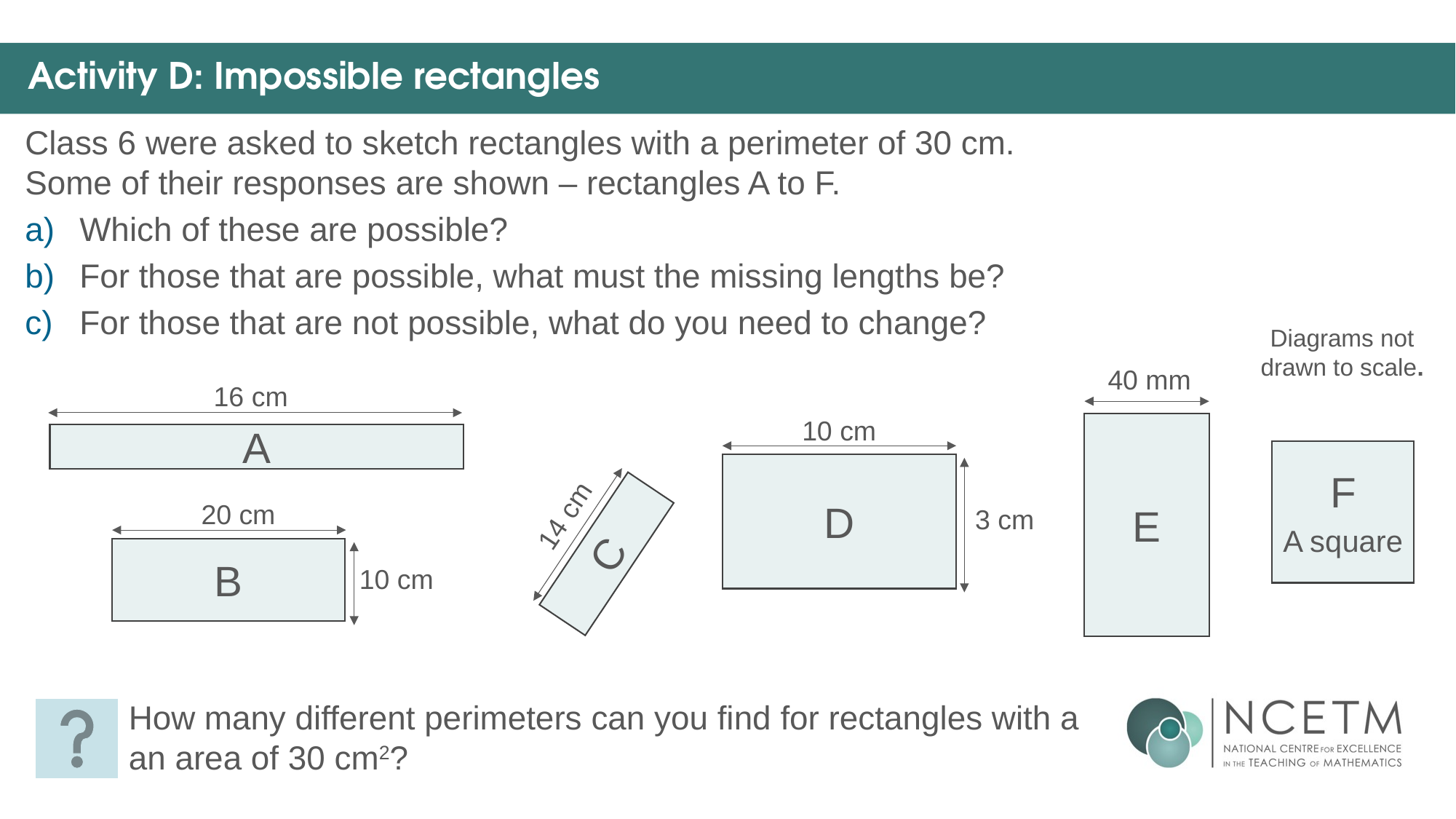

Activity D: Impossible rectangles
Class 6 were asked to sketch rectangles with a perimeter of 30 cm. Some of their responses are shown – rectangles A to F.
Which of these are possible?
For those that are possible, what must the missing lengths be?
For those that are not possible, what do you need to change?
Diagrams not drawn to scale.
40 mm
E
16 cm
A
10 cm
D
3 cm
F
A square
14 cm
C
20 cm
B
10 cm
How many different perimeters can you find for rectangles with a an area of 30 cm2?